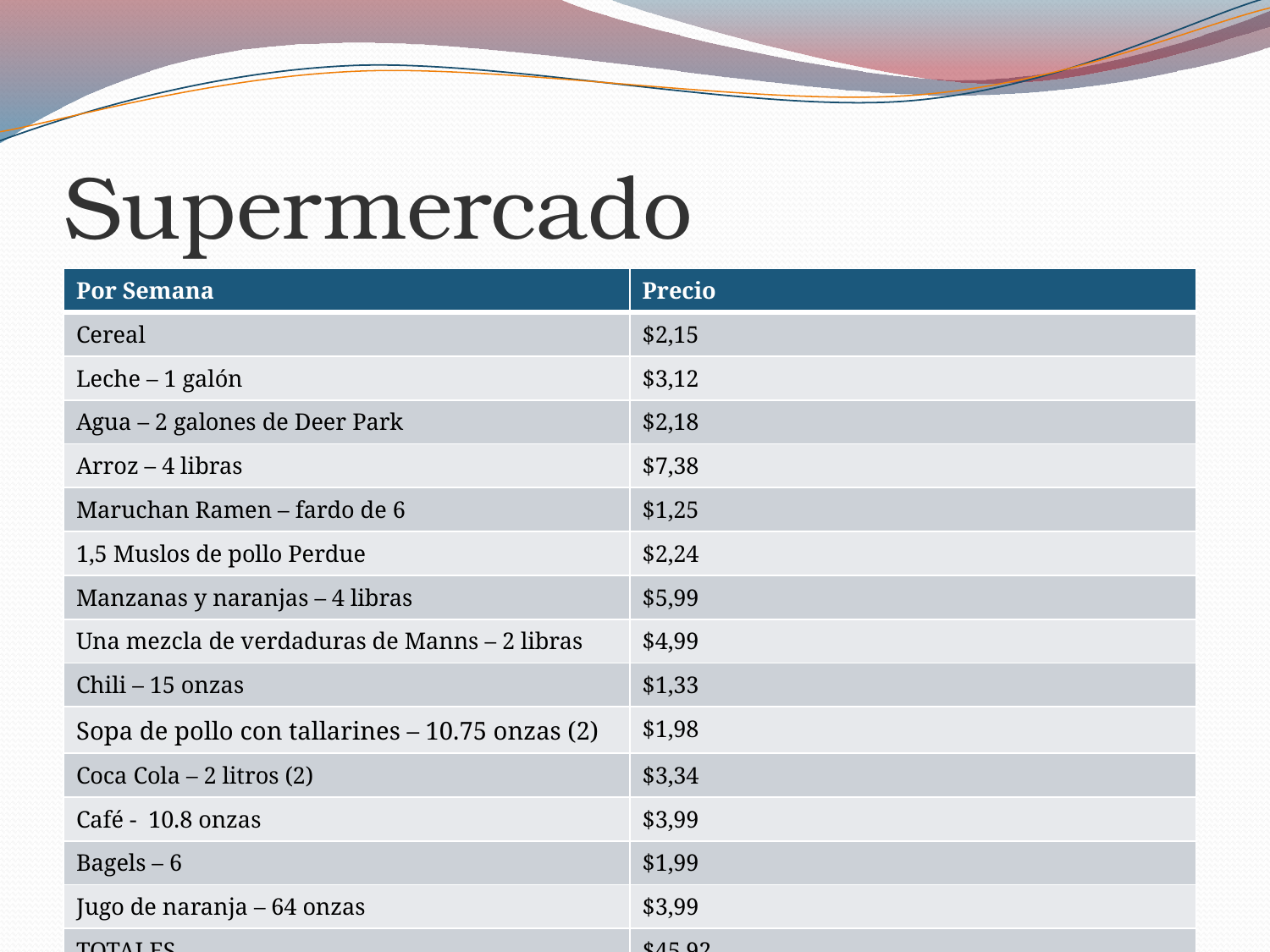

# Supermercado
| Por Semana | Precio |
| --- | --- |
| Cereal | $2,15 |
| Leche – 1 galón | $3,12 |
| Agua – 2 galones de Deer Park | $2,18 |
| Arroz – 4 libras | $7,38 |
| Maruchan Ramen – fardo de 6 | $1,25 |
| 1,5 Muslos de pollo Perdue | $2,24 |
| Manzanas y naranjas – 4 libras | $5,99 |
| Una mezcla de verdaduras de Manns – 2 libras | $4,99 |
| Chili – 15 onzas | $1,33 |
| Sopa de pollo con tallarines – 10.75 onzas (2) | $1,98 |
| Coca Cola – 2 litros (2) | $3,34 |
| Café - 10.8 onzas | $3,99 |
| Bagels – 6 | $1,99 |
| Jugo de naranja – 64 onzas | $3,99 |
| TOTALES | $45,92 |